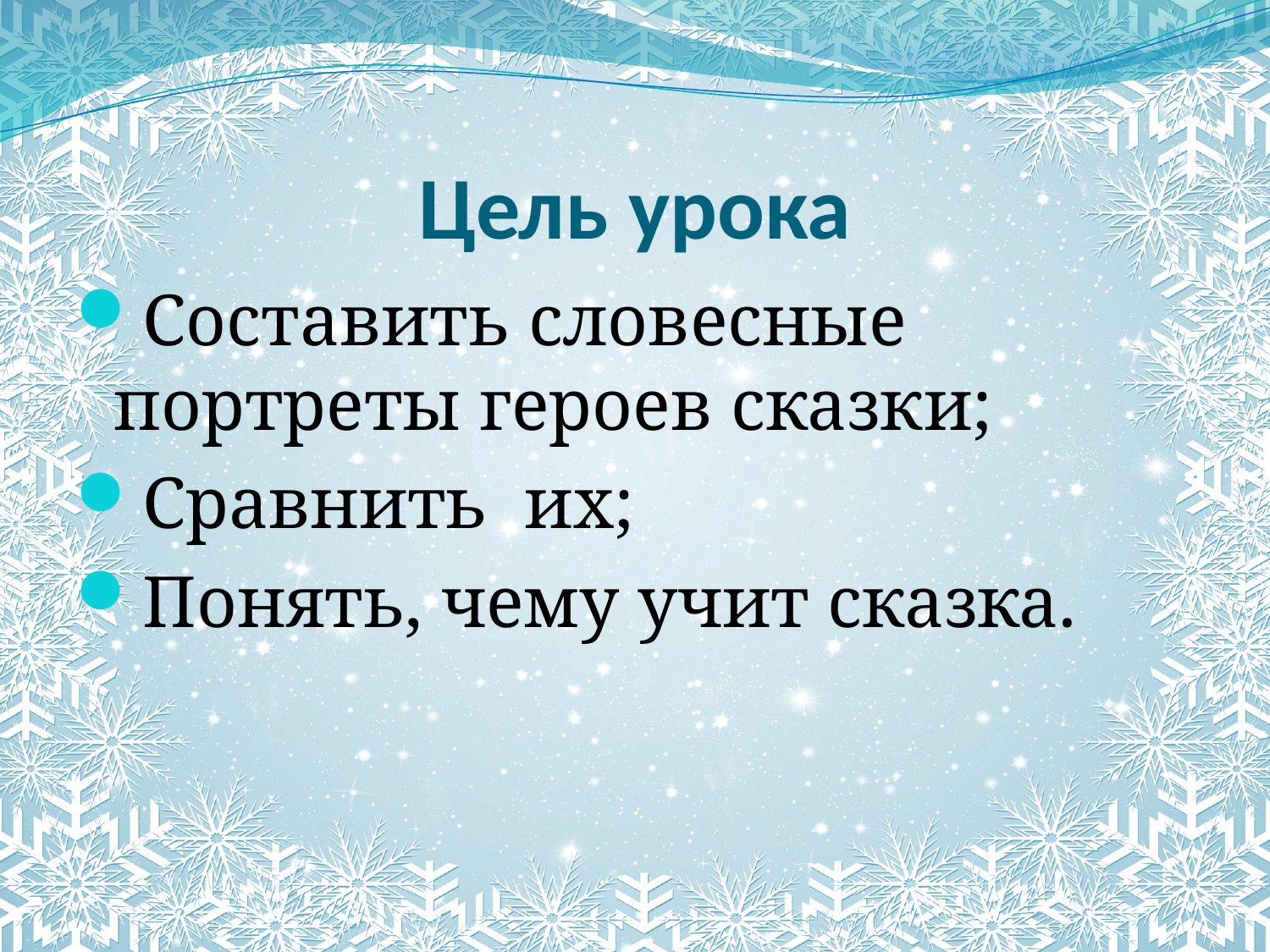

# Цель урока
Составить словесные портреты героев сказки;
Сравнить  их;
Понять, чему учит сказка.